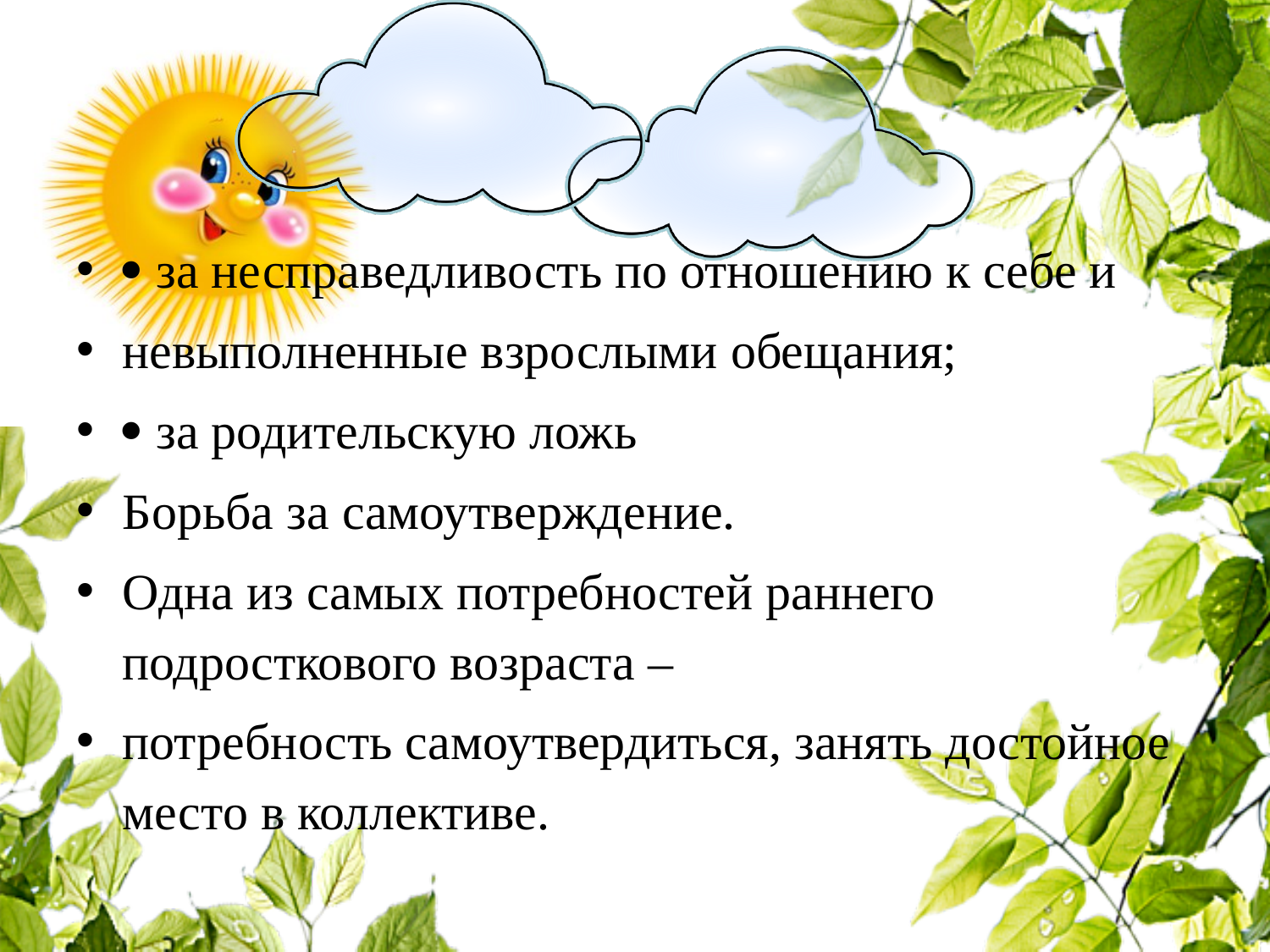

#
• за несправедливость по отношению к себе и
невыполненные взрослыми обещания;
• за родительскую ложь
Борьба за самоутверждение.
Одна из самых потребностей раннего подросткового возраста –
потребность самоутвердиться, занять достойное место в коллективе.